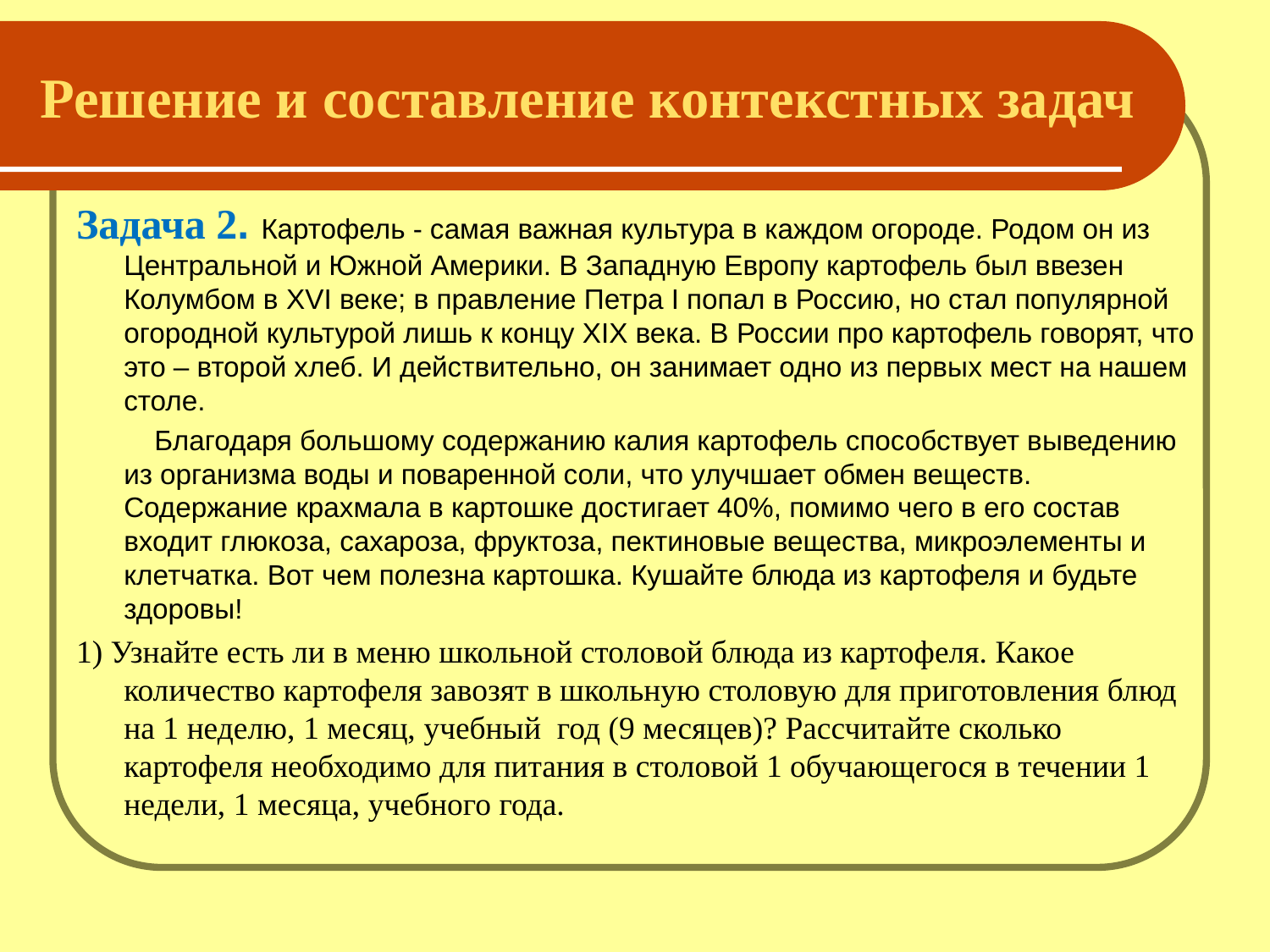

# Решение и составление контекстных задач
Задача 2. Картофель - самая важная культура в каждом огороде. Родом он из Центральной и Южной Америки. В Западную Европу картофель был ввезен Колумбом в XVI веке; в правление Петра I попал в Россию, но стал популярной огородной культурой лишь к концу XIX века. В России про картофель говорят, что это – второй хлеб. И действительно, он занимает одно из первых мест на нашем столе.
          Благодаря большому содержанию калия картофель способствует выведению из организма воды и поваренной соли, что улучшает обмен веществ. Содержание крахмала в картошке достигает 40%, помимо чего в его состав входит глюкоза, сахароза, фруктоза, пектиновые вещества, микроэлементы и клетчатка. Вот чем полезна картошка. Кушайте блюда из картофеля и будьте здоровы!
1) Узнайте есть ли в меню школьной столовой блюда из картофеля. Какое количество картофеля завозят в школьную столовую для приготовления блюд на 1 неделю, 1 месяц, учебный  год (9 месяцев)? Рассчитайте сколько картофеля необходимо для питания в столовой 1 обучающегося в течении 1 недели, 1 месяца, учебного года.